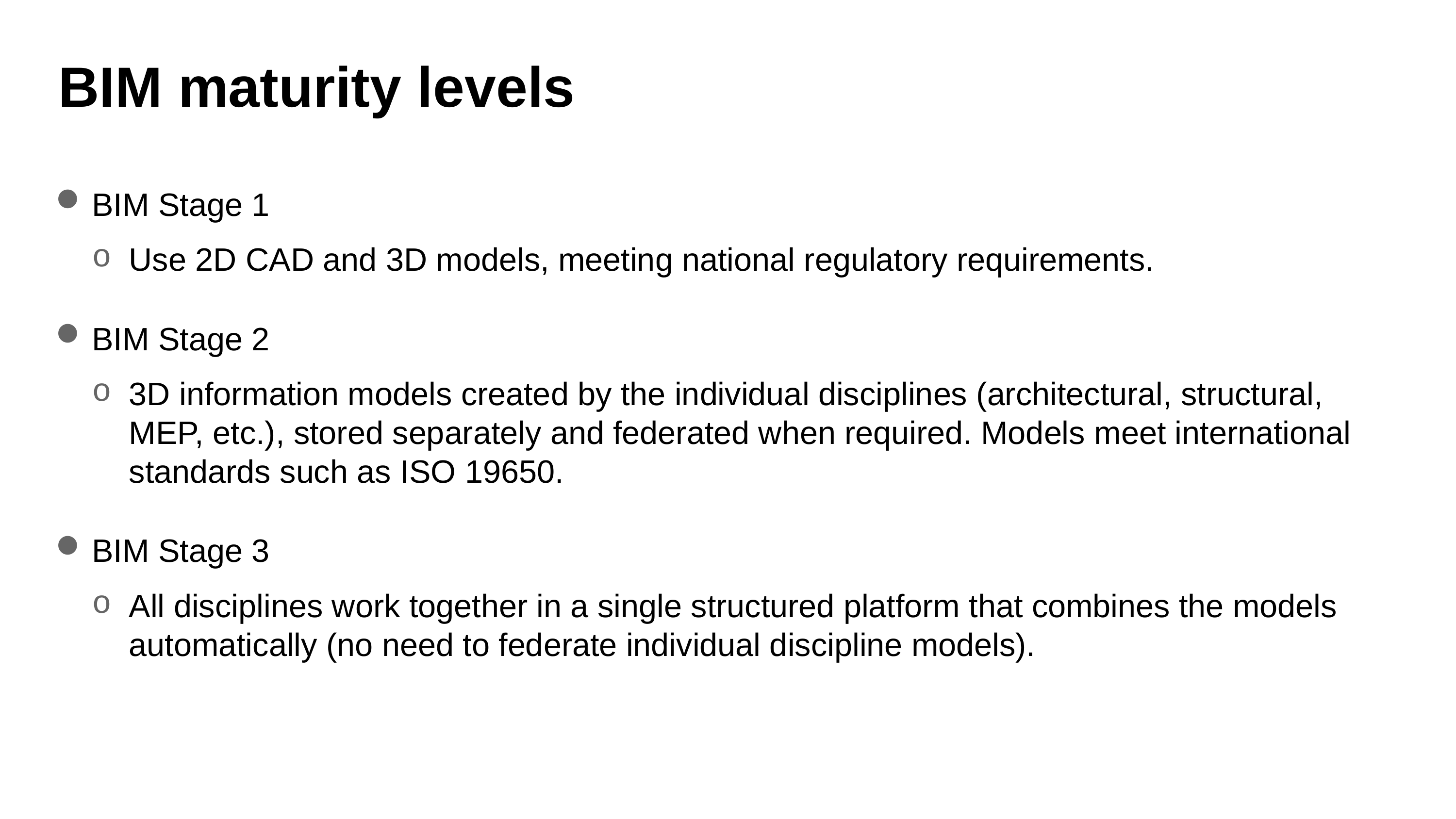

# BIM maturity levels
BIM Stage 1
Use 2D CAD and 3D models, meeting national regulatory requirements.
BIM Stage 2
3D information models created by the individual disciplines (architectural, structural, MEP, etc.), stored separately and federated when required. Models meet international standards such as ISO 19650.
BIM Stage 3
All disciplines work together in a single structured platform that combines the models automatically (no need to federate individual discipline models).